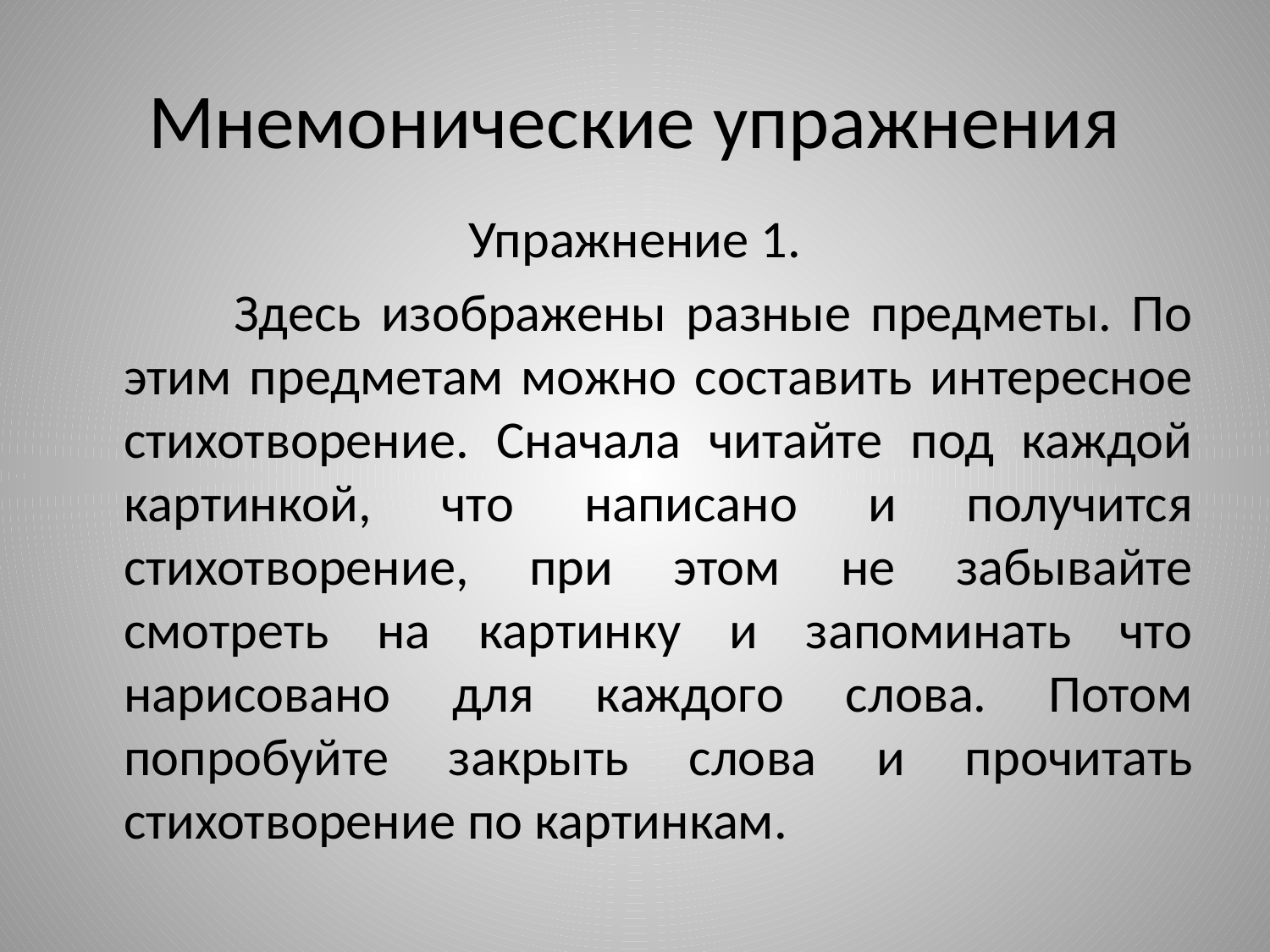

# Мнемонические упражнения
Упражнение 1.
        Здесь изображены разные предметы. По этим предметам можно составить интересное стихотворение. Сначала читайте под каждой картинкой, что написано и получится стихотворение, при этом не забывайте смотреть на картинку и запоминать что нарисовано для каждого слова. Потом попробуйте закрыть слова и прочитать стихотворение по картинкам.